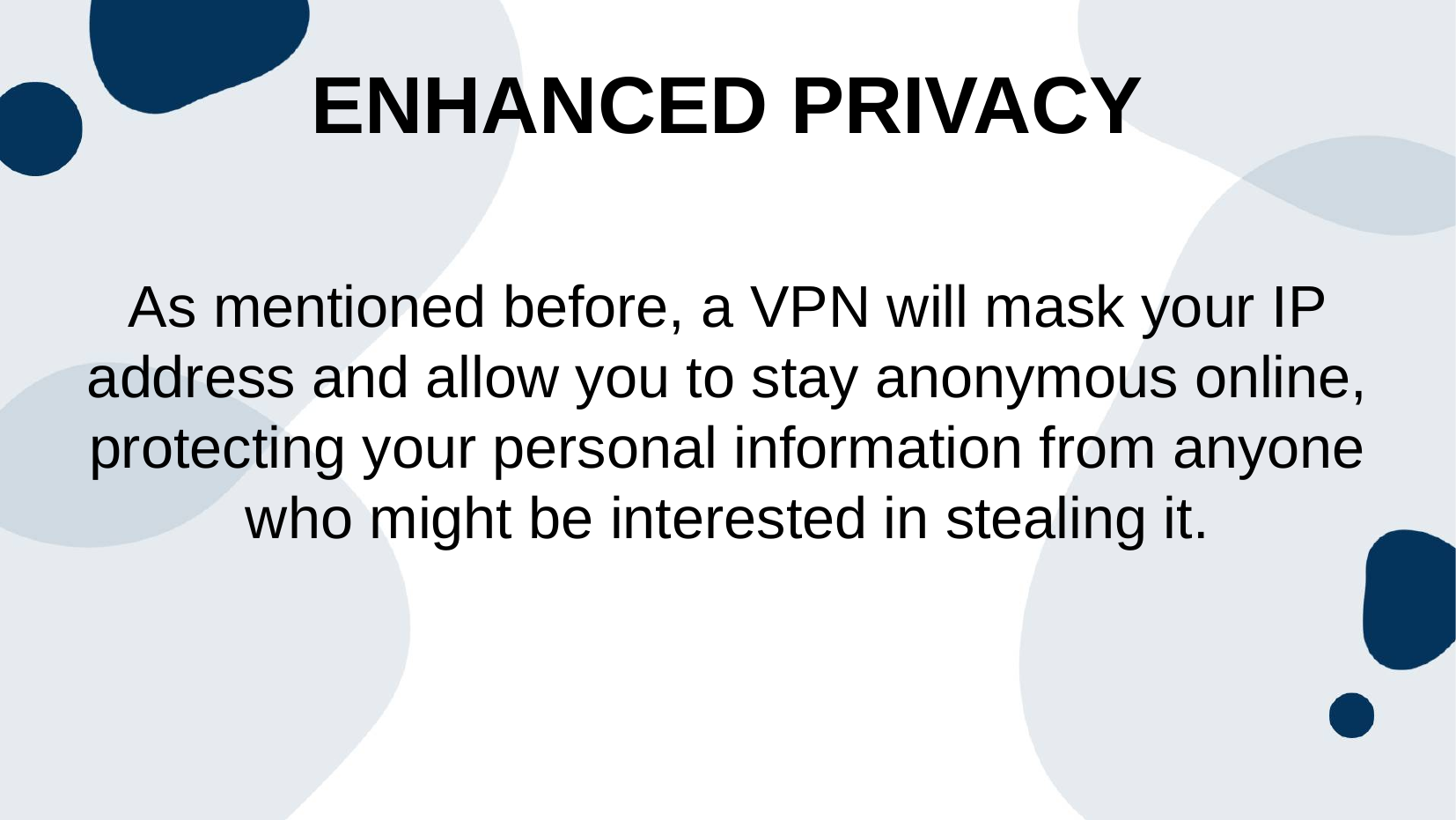

# Enhanced Privacy
As mentioned before, a VPN will mask your IP address and allow you to stay anonymous online, protecting your personal information from anyone who might be interested in stealing it.